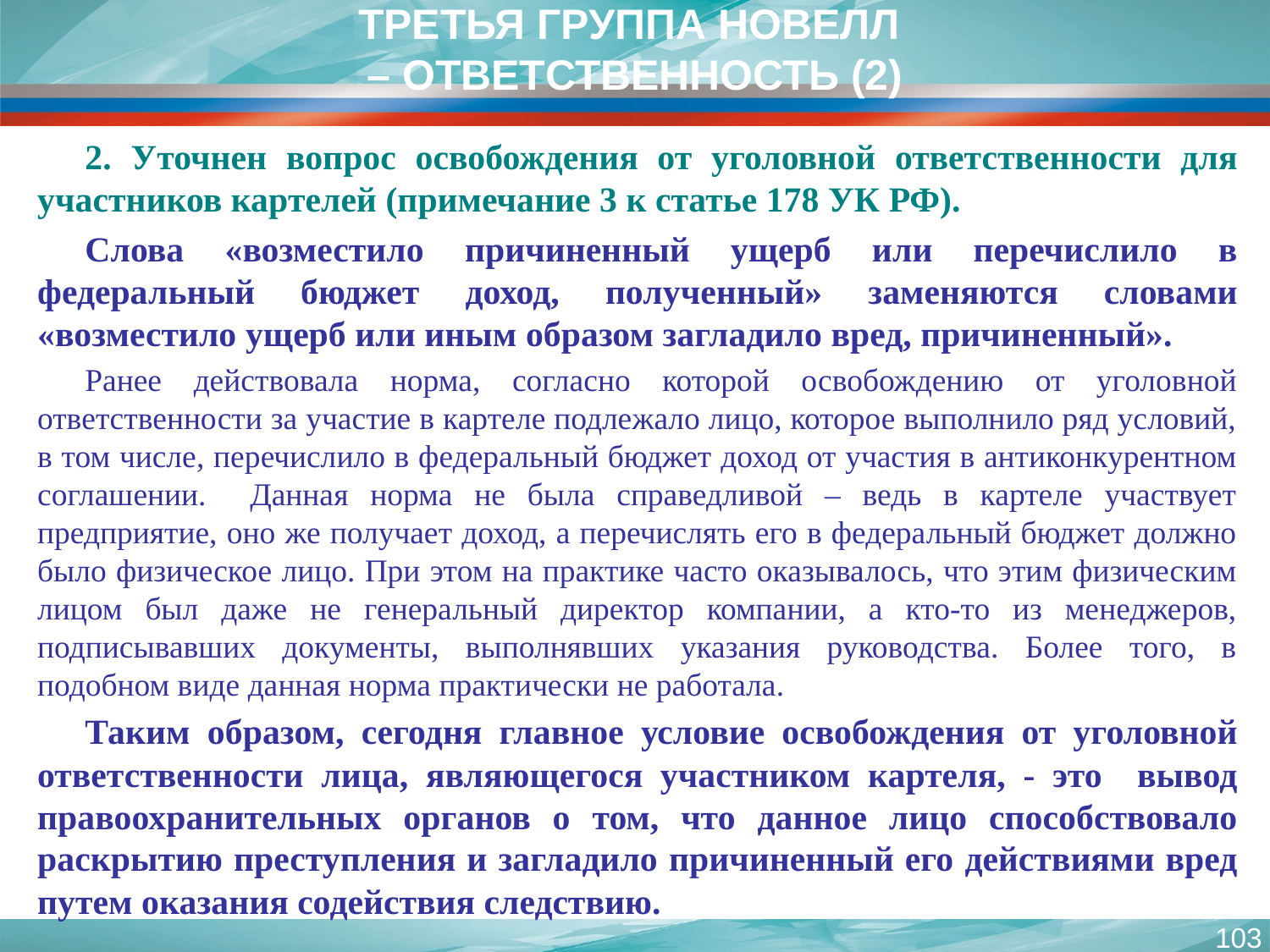

ТРЕТЬЯ ГРУППА НОВЕЛЛ
– ОТВЕТСТВЕННОСТЬ (2)
2. Уточнен вопрос освобождения от уголовной ответственности для участников картелей (примечание 3 к статье 178 УК РФ).
Слова «возместило причиненный ущерб или перечислило в федеральный бюджет доход, полученный» заменяются словами «возместило ущерб или иным образом загладило вред, причиненный».
Ранее действовала норма, согласно которой освобождению от уголовной ответственности за участие в картеле подлежало лицо, которое выполнило ряд условий, в том числе, перечислило в федеральный бюджет доход от участия в антиконкурентном соглашении.  Данная норма не была справедливой – ведь в картеле участвует предприятие, оно же получает доход, а перечислять его в федеральный бюджет должно было физическое лицо. При этом на практике часто оказывалось, что этим физическим лицом был даже не генеральный директор компании, а кто-то из менеджеров, подписывавших документы, выполнявших указания руководства. Более того, в подобном виде данная норма практически не работала.
Таким образом, сегодня главное условие освобождения от уголовной ответственности лица, являющегося участником картеля, - это  вывод правоохранительных органов о том, что данное лицо способствовало раскрытию преступления и загладило причиненный его действиями вред путем оказания содействия следствию.
103